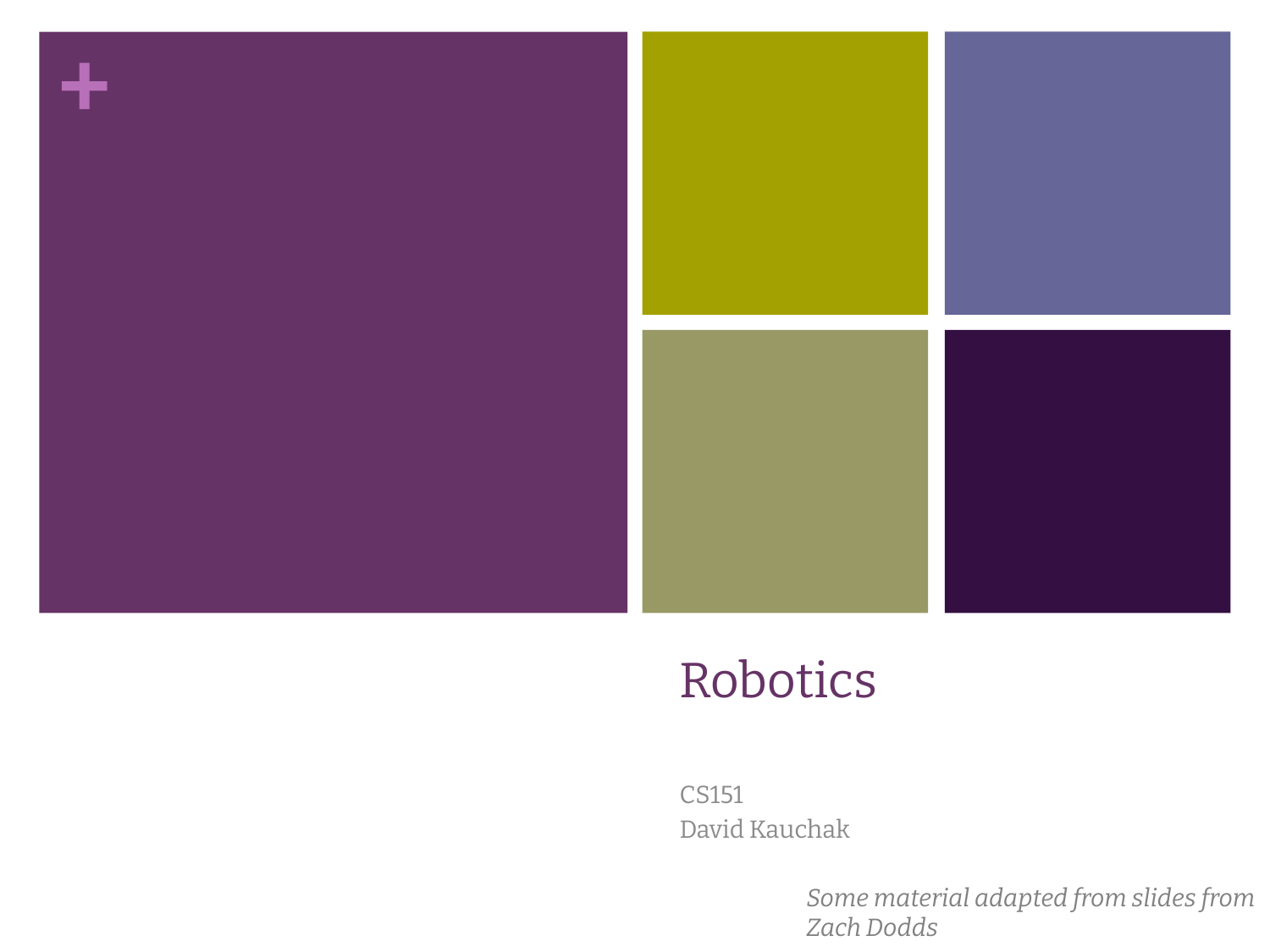

# Robotics
CS151
David Kauchak
Some material adapted from slides from Zach Dodds